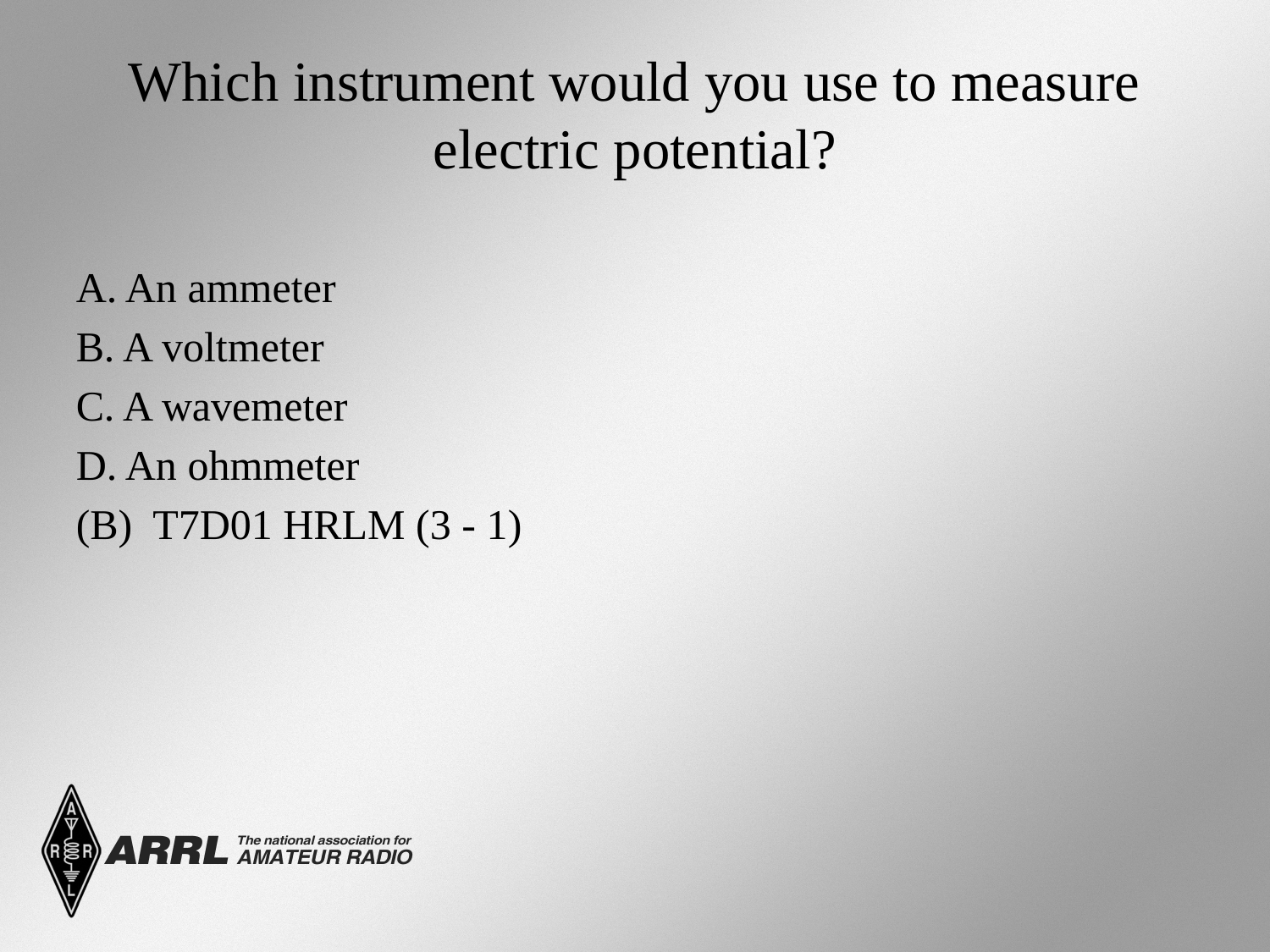

# Which instrument would you use to measure electric potential?
A. An ammeter
B. A voltmeter
C. A wavemeter
D. An ohmmeter
(B)  T7D01 HRLM (3 - 1)